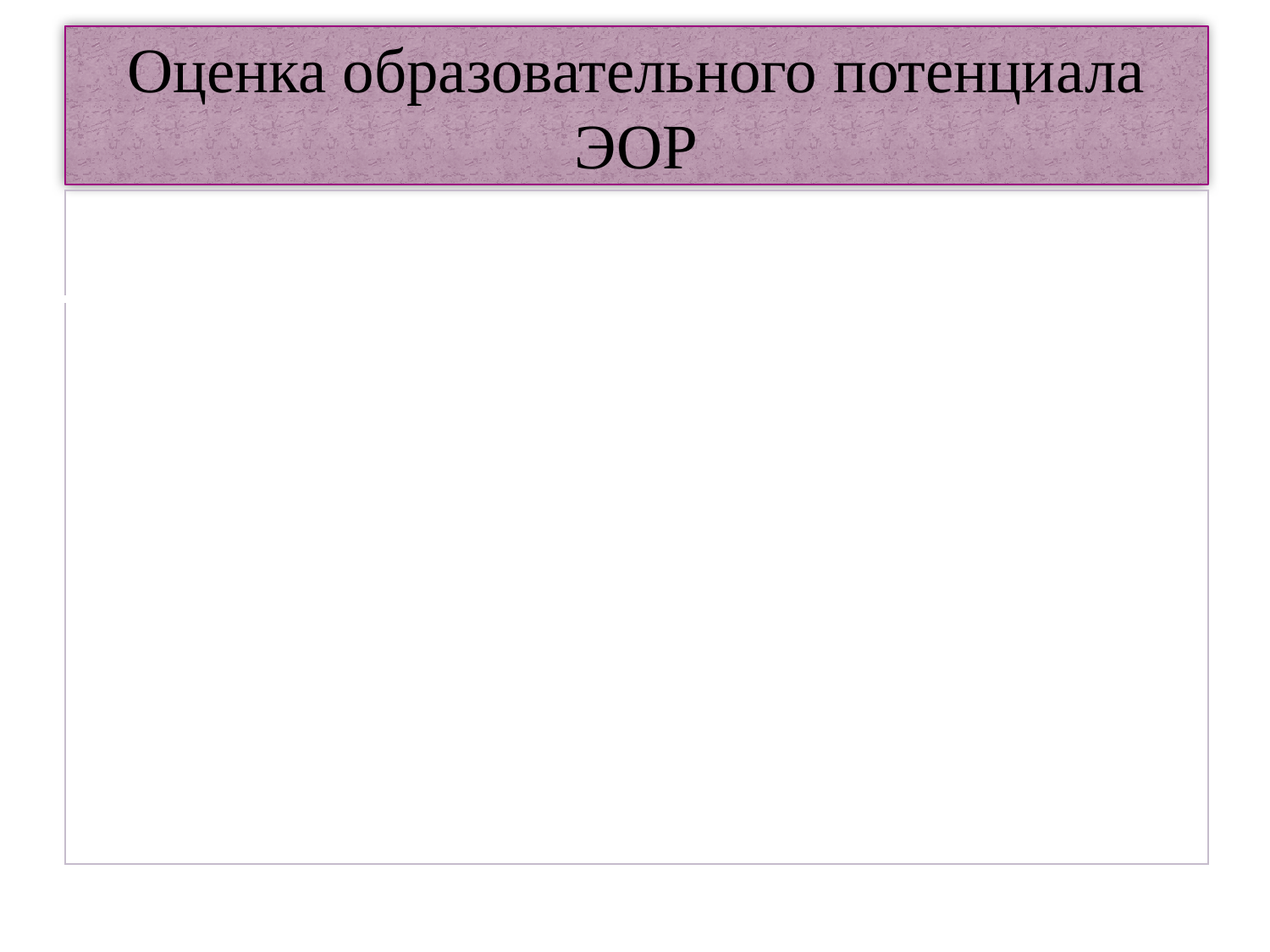

# Оценка образовательного потенциала ЭОР
| Тема урока Кол-во ресурсов к теме урока. Названия. | Общепедагогические. | Интерактивность. | Технологичность. | Методические. |
| --- | --- | --- | --- | --- |
| Д.Н. Мамин-Сибиряк «Аленушкины сказки» Приложение к учебнику. Аудиозапись «Аленушкины сказки» | 4 (средняя направленность на развитие) | 0 Ресурс не является интерактивным. | Ресурс не является технологичным. | 5 – Не соответствует принципу 6. |
| Д.Н. Мамин-Сибиряк «Сказка про храброго зайца - длинные уши, косые глаза, короткий хвост» Приложение к учебнику. Аудиозапись «Сказка про храброго зайца - длинные уши, косые глаза, короткий хвост» | 4 (средняя направленность на развитие) | 0 Ресурс не является интерактивным. | Ресурс не является технологичным. | 5 – Не соответствует принципу 6. |